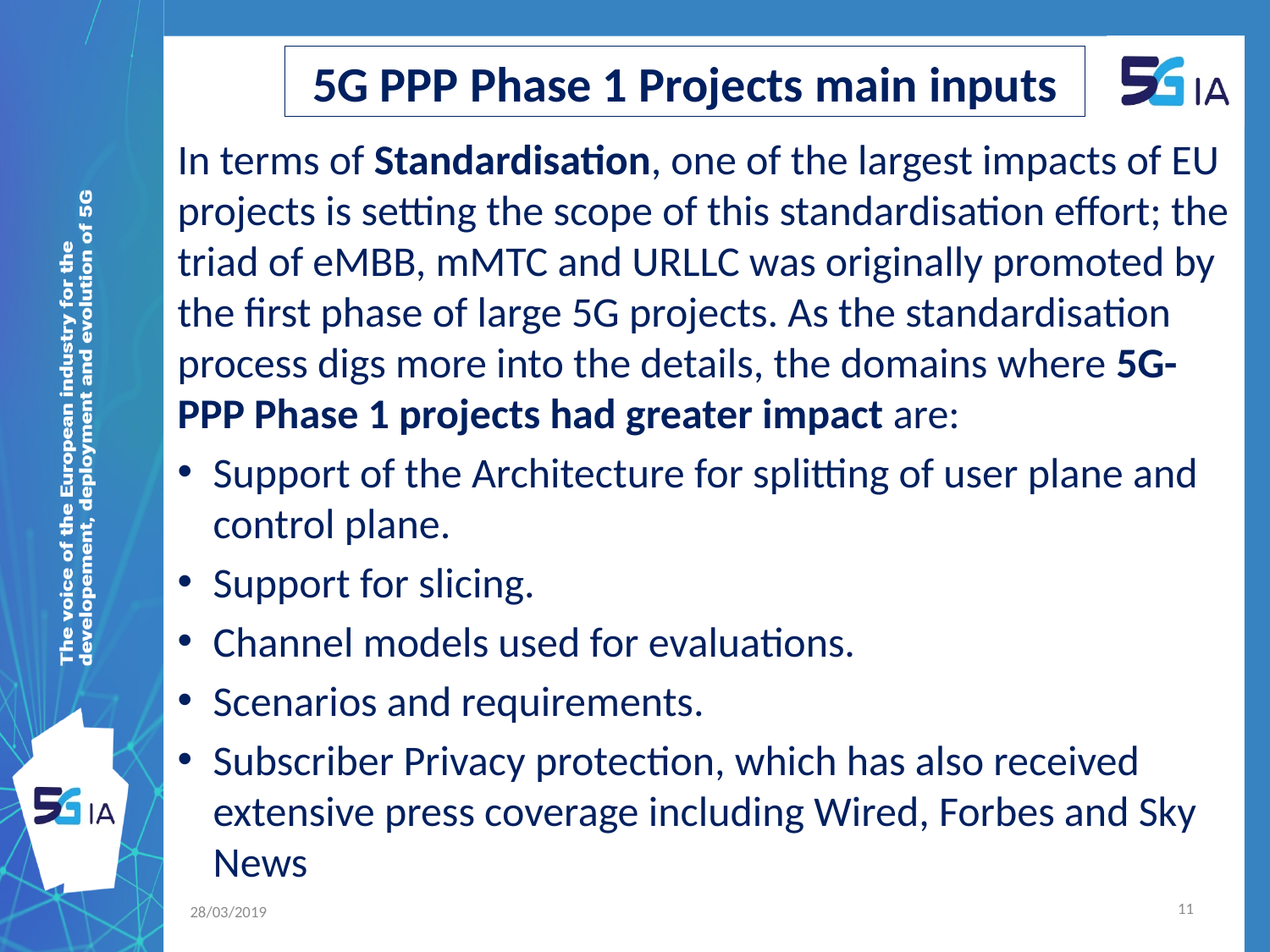

# 5G PPP Phase 1 Projects main inputs
In terms of Standardisation, one of the largest impacts of EU projects is setting the scope of this standardisation effort; the triad of eMBB, mMTC and URLLC was originally promoted by the first phase of large 5G projects. As the standardisation process digs more into the details, the domains where 5G-PPP Phase 1 projects had greater impact are:
Support of the Architecture for splitting of user plane and control plane.
Support for slicing.
Channel models used for evaluations.
Scenarios and requirements.
Subscriber Privacy protection, which has also received extensive press coverage including Wired, Forbes and Sky News

11
28/03/2019